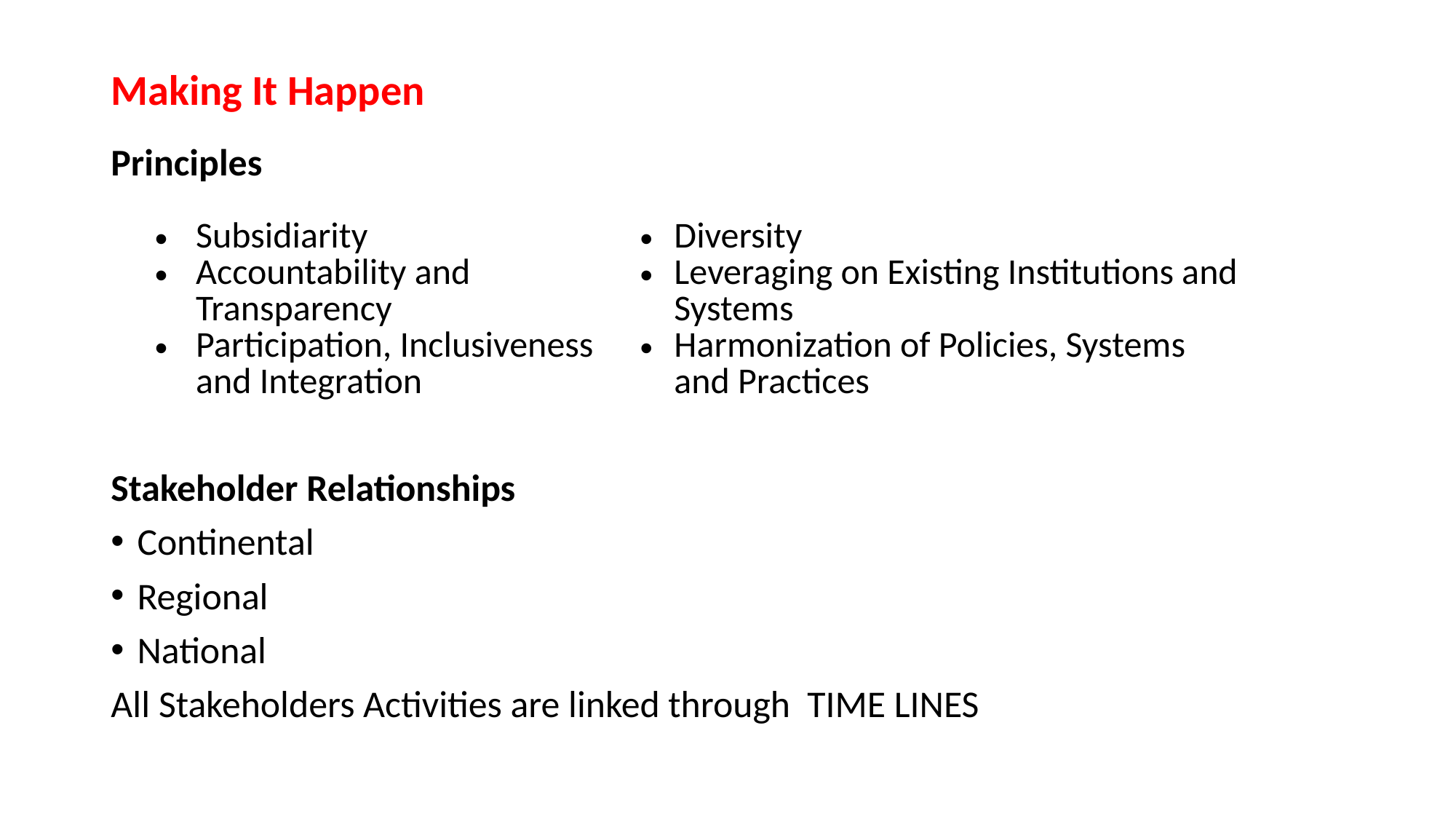

# Making It Happen
Principles

Stakeholder Relationships
Continental
Regional
National
All Stakeholders Activities are linked through  TIME LINES

| Subsidiarity Accountability and Transparency Participation, Inclusiveness and Integration | Diversity Leveraging on Existing Institutions and Systems Harmonization of Policies, Systems and Practices |
| --- | --- |